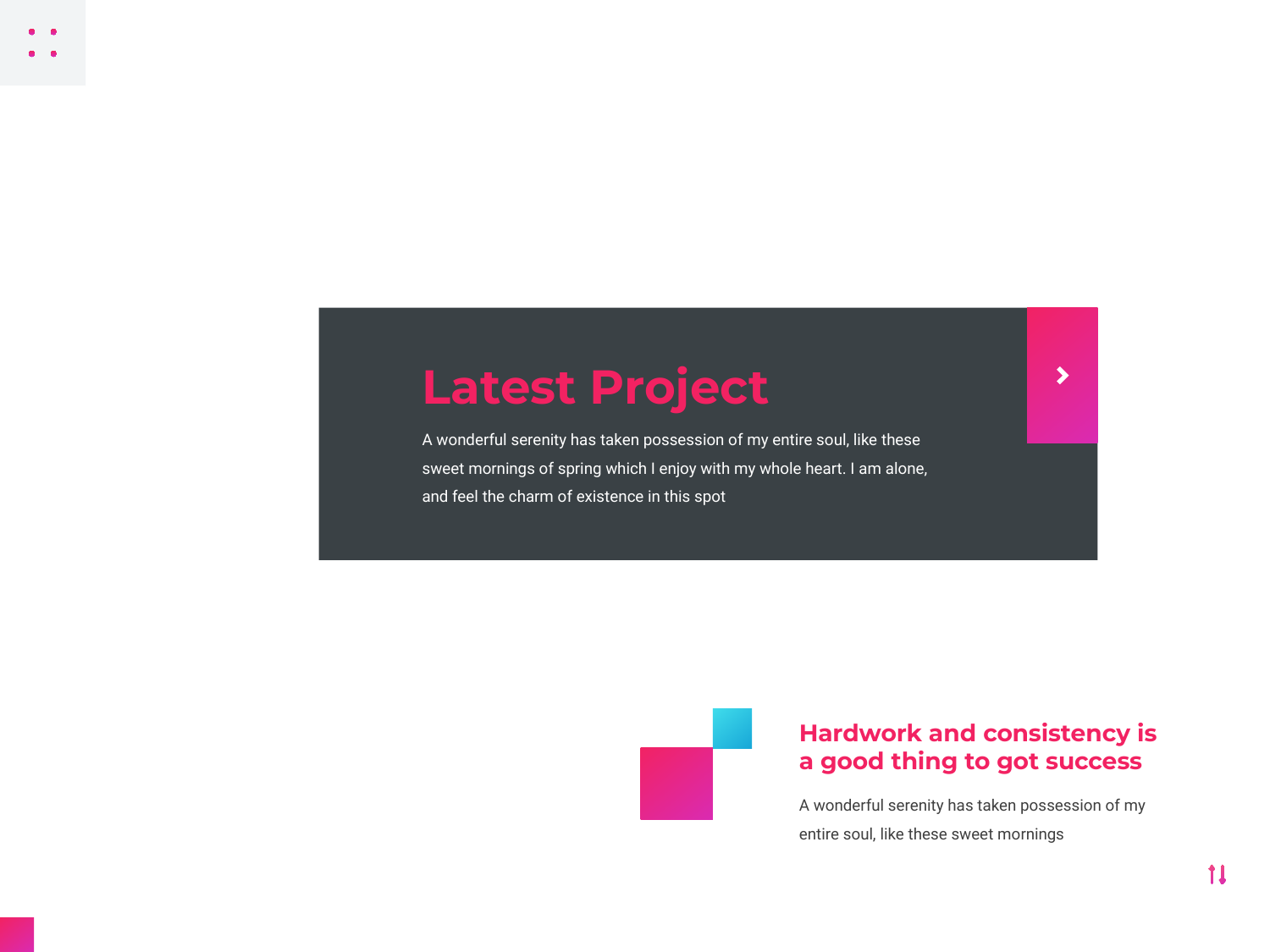

www.yourwebsite.com

Latest Project
A wonderful serenity has taken possession of my entire soul, like these sweet mornings of spring which I enjoy with my whole heart. I am alone, and feel the charm of existence in this spot

Hardwork and consistency is a good thing to got success

A wonderful serenity has taken possession of my entire soul, like these sweet mornings